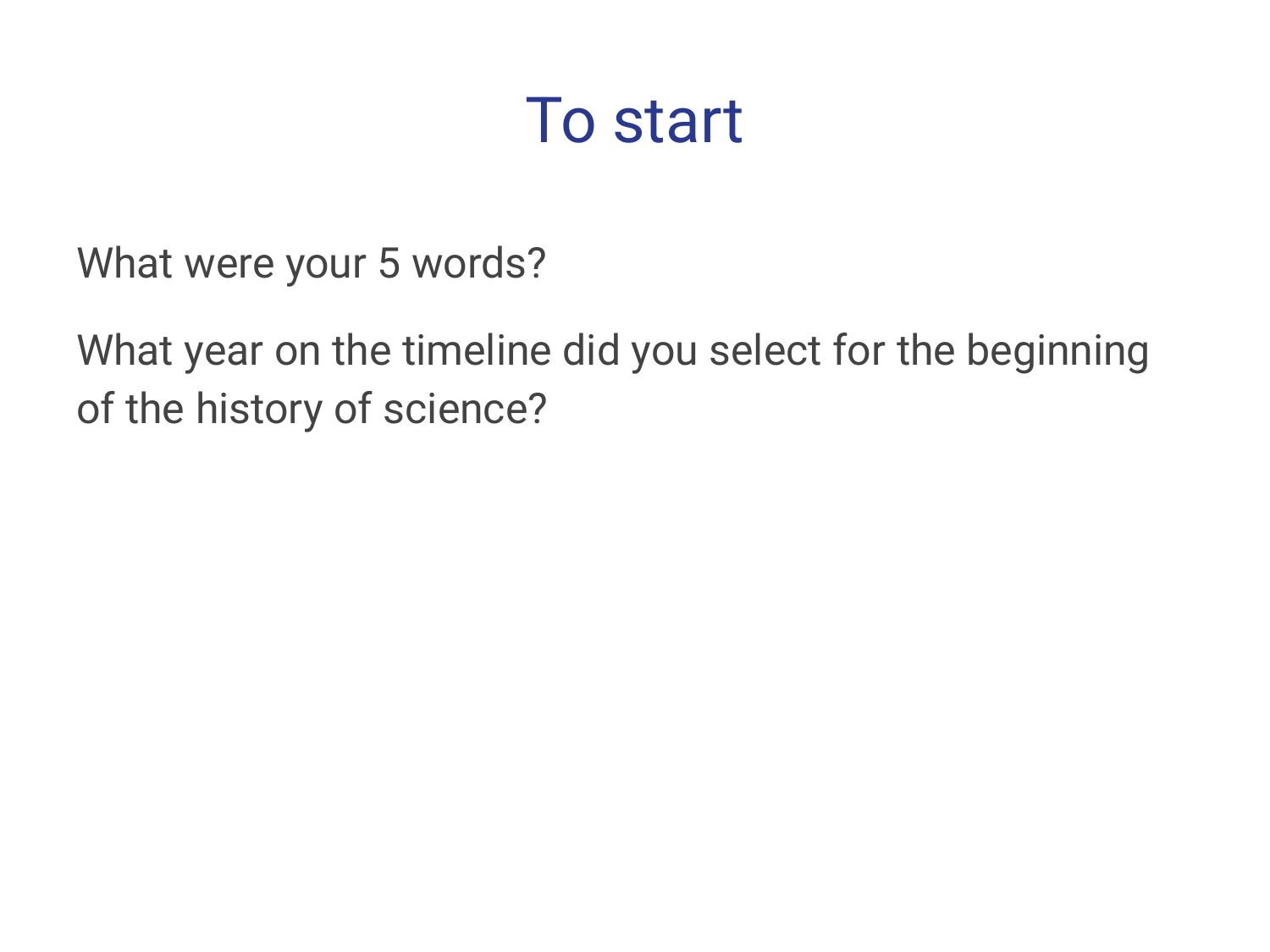

# To start
What were your 5 words?
What year on the timeline did you select for the beginning of the history of science?